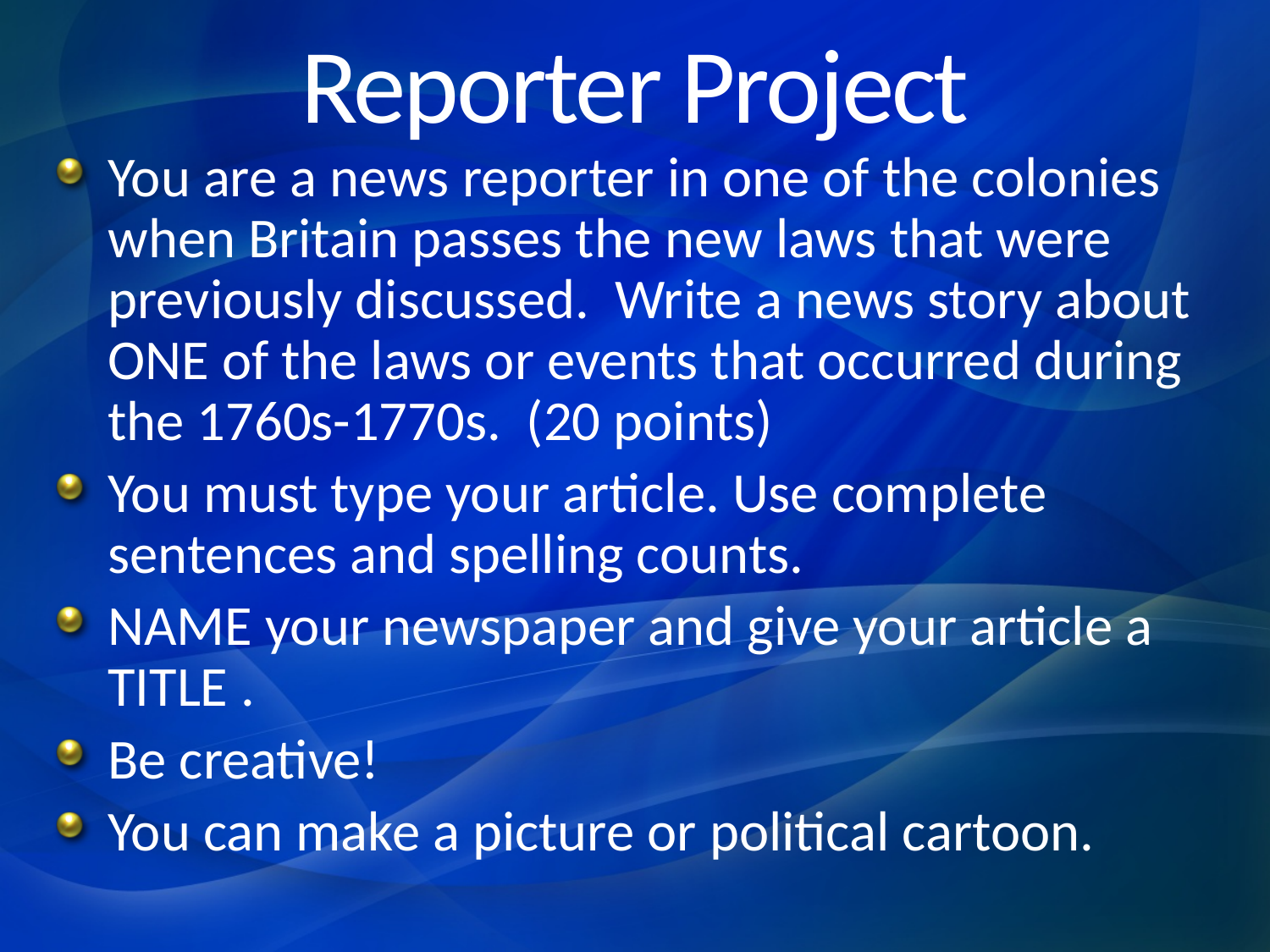

# Reporter Project
You are a news reporter in one of the colonies when Britain passes the new laws that were previously discussed.  Write a news story about ONE of the laws or events that occurred during the 1760s-1770s.  (20 points)
You must type your article. Use complete sentences and spelling counts.
NAME your newspaper and give your article a TITLE .
Be creative!
You can make a picture or political cartoon.